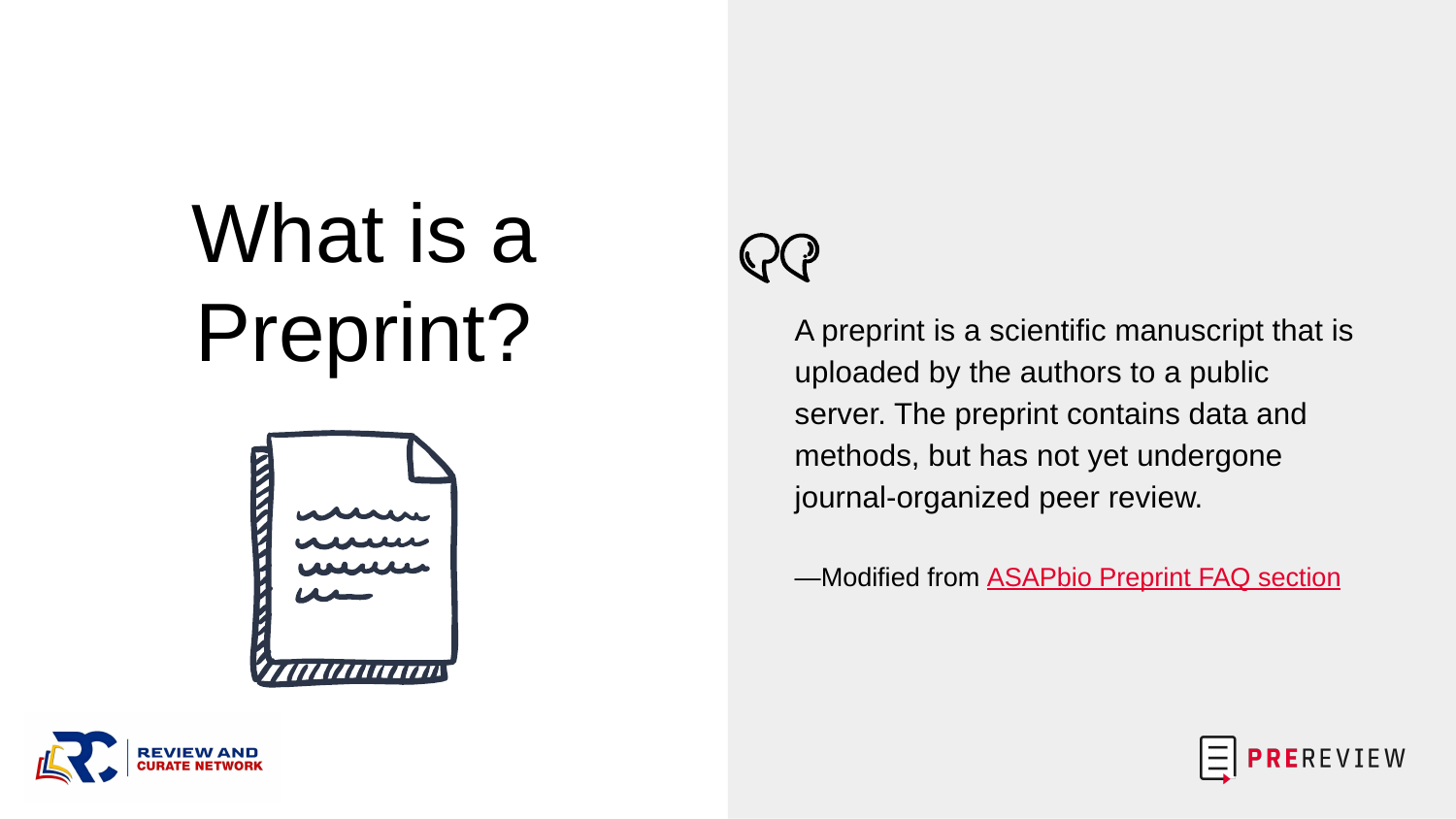

# What is a Preprint?
A preprint is a scientific manuscript that is uploaded by the authors to a public server. The preprint contains data and methods, but has not yet undergone journal-organized peer review.

—Modified from ASAPbio Preprint FAQ section